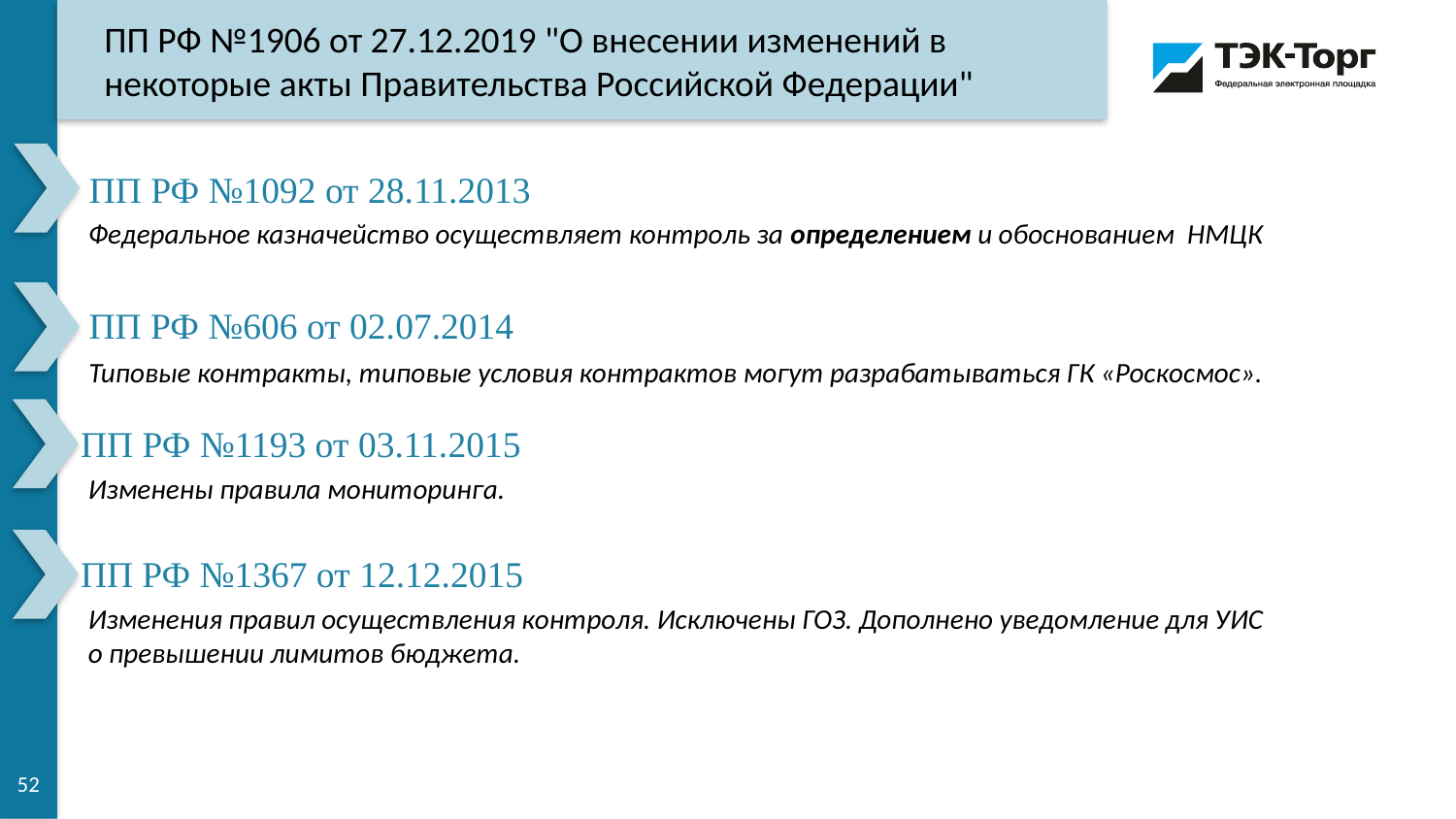

ПП РФ №1906 от 27.12.2019 "О внесении изменений в некоторые акты Правительства Российской Федерации"

ПП РФ №1092 от 28.11.2013
Федеральное казначейство осуществляет контроль за определением и обоснованием  НМЦК

Типовые контракты, типовые условия контрактов могут разрабатываться ГК «Роскосмос».
ПП РФ №606 от 02.07.2014

ПП РФ №1193 от 03.11.2015
Изменены правила мониторинга.

ПП РФ №1367 от 12.12.2015
Изменения правил осуществления контроля. Исключены ГОЗ. Дополнено уведомление для УИС о превышении лимитов бюджета.
52